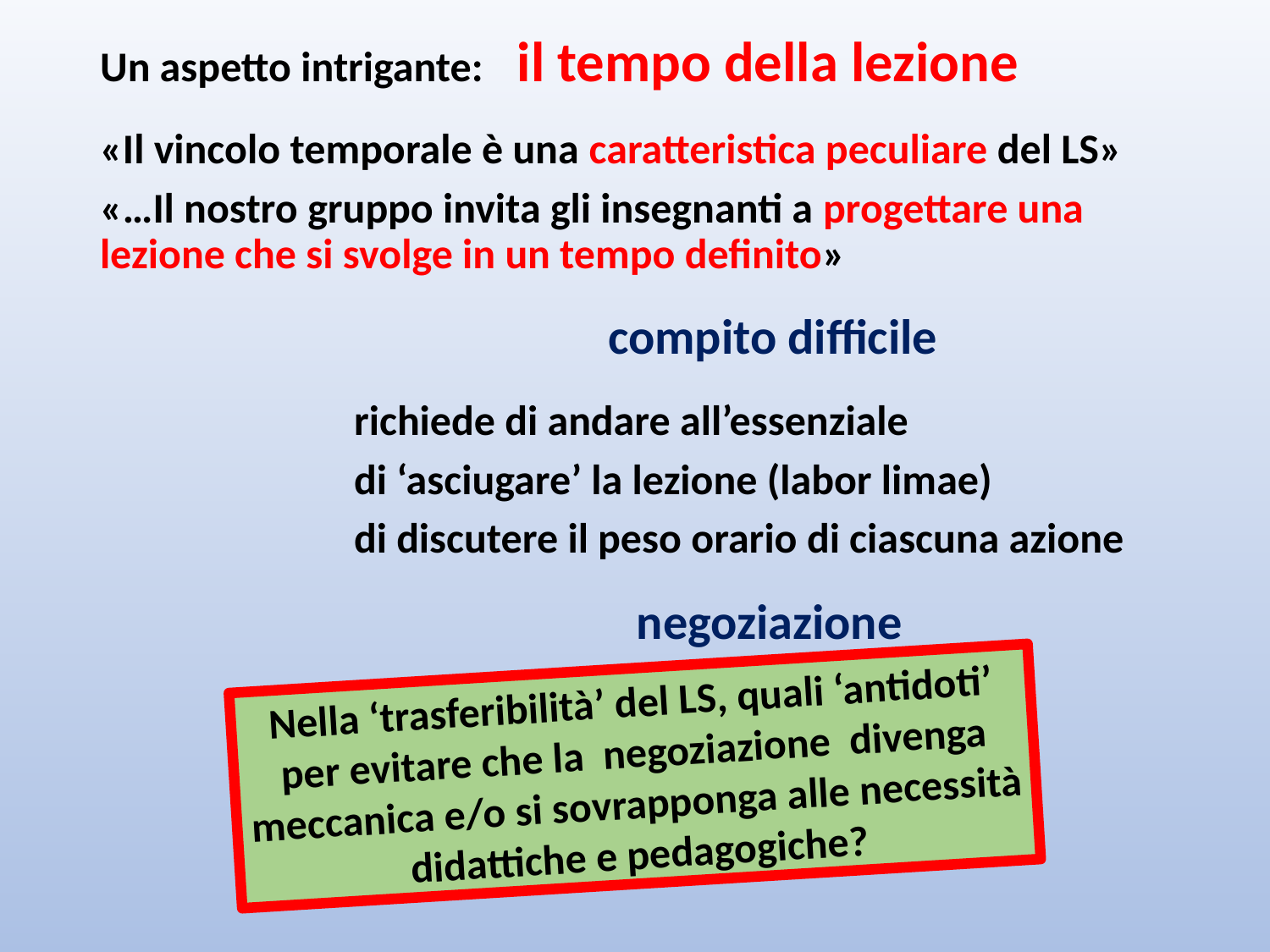

Un aspetto intrigante:    il tempo della lezione

«Il vincolo temporale è una caratteristica peculiare del LS»
«…Il nostro gruppo invita gli insegnanti a progettare una lezione che si svolge in un tempo definito»

				compito difficile

		richiede di andare all’essenziale
		di ‘asciugare’ la lezione (labor limae)
		di discutere il peso orario di ciascuna azione

				   negoziazione
Nella ‘trasferibilità’ del LS, quali ‘antidoti’ per evitare che la  negoziazione  divenga meccanica e/o si sovrapponga alle necessità didattiche e pedagogiche?